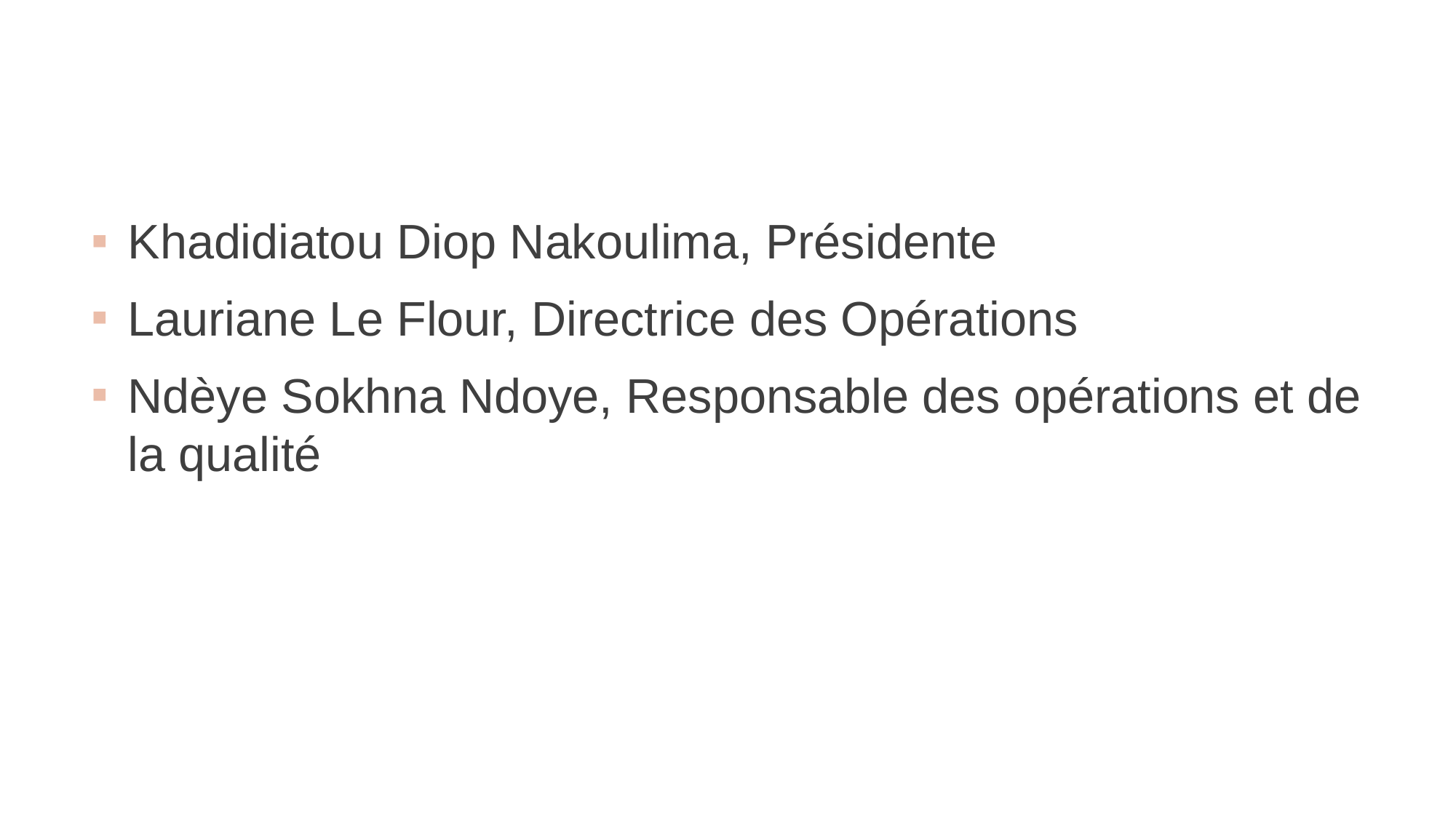

Khadidiatou Diop Nakoulima, Présidente
Lauriane Le Flour, Directrice des Opérations
Ndèye Sokhna Ndoye, Responsable des opérations et de la qualité